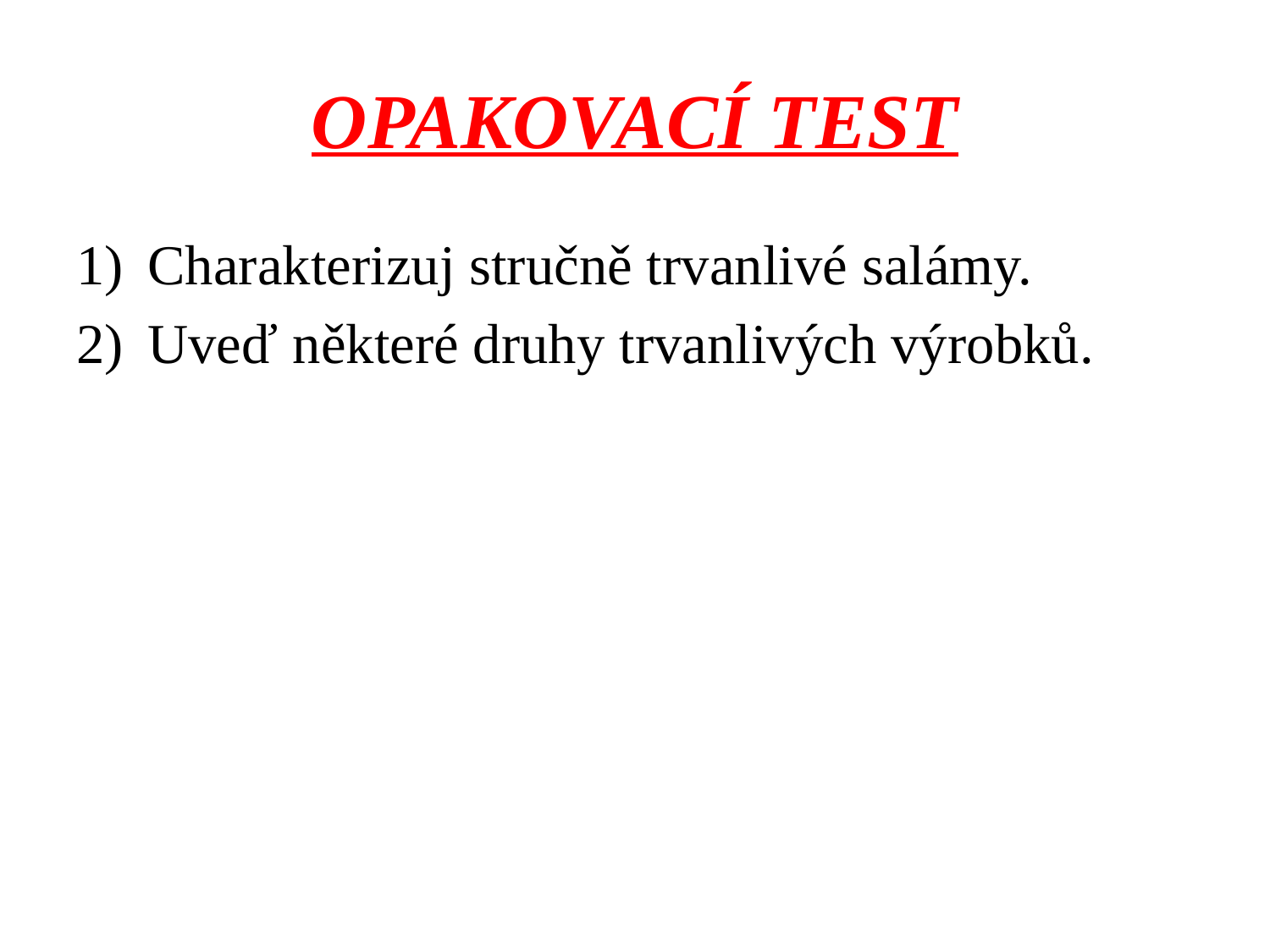

# OPAKOVACÍ TEST
Charakterizuj stručně trvanlivé salámy.
Uveď některé druhy trvanlivých výrobků.